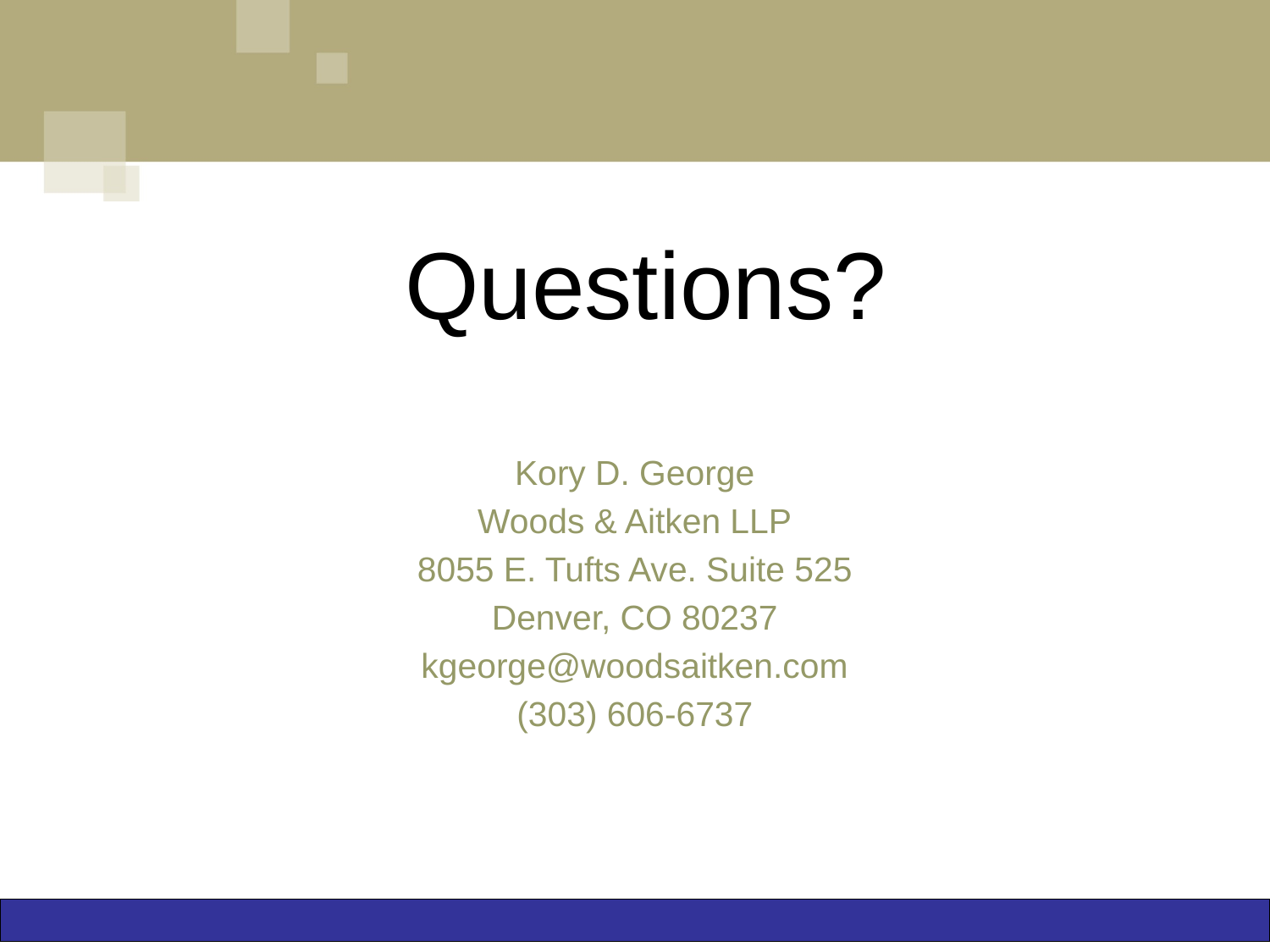

# Questions?
Kory D. George
Woods & Aitken LLP
8055 E. Tufts Ave. Suite 525
Denver, CO 80237
kgeorge@woodsaitken.com
(303) 606-6737